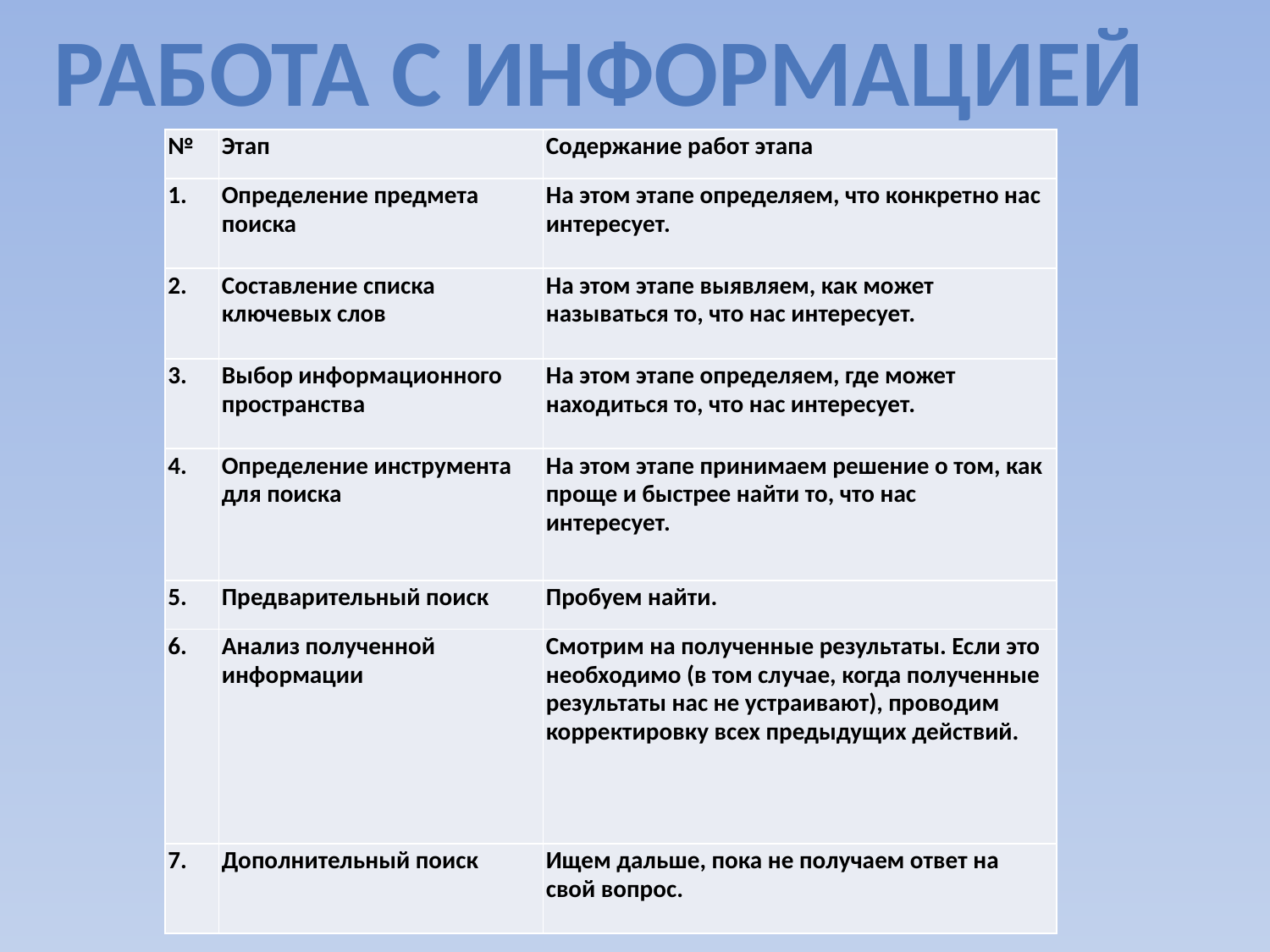

Работа с информацией
| № | Этап | Содержание работ этапа |
| --- | --- | --- |
| 1. | Определение предмета поиска | На этом этапе определяем, что конкретно нас интересует. |
| 2. | Составление списка ключевых слов | На этом этапе выявляем, как может называться то, что нас интересует. |
| 3. | Выбор информационного пространства | На этом этапе определяем, где может находиться то, что нас интересует. |
| 4. | Определение инструмента для поиска | На этом этапе принимаем решение о том, как проще и быстрее найти то, что нас интересует. |
| 5. | Предварительный поиск | Пробуем найти. |
| 6. | Анализ полученной информации | Смотрим на полученные результаты. Если это необходимо (в том случае, когда полученные результаты нас не устраивают), проводим корректировку всех предыдущих действий. |
| 7. | Дополнительный поиск | Ищем дальше, пока не получаем ответ на свой вопрос. |